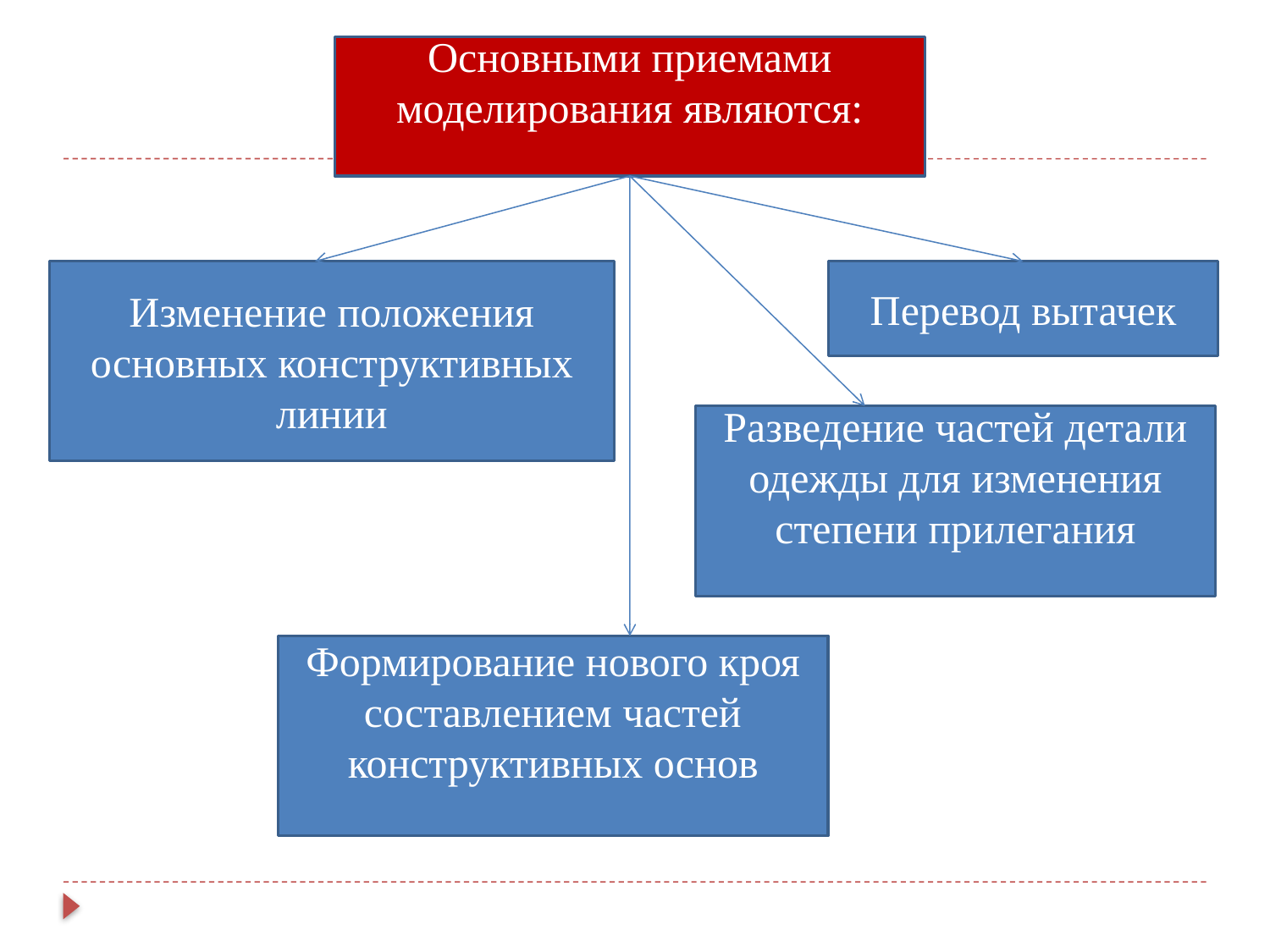

#
Основными приемами моделирования являются:
Изменение положения основных конструктивных линии
Перевод вытачек
Разведение частей детали одежды для изменения степени прилегания
Формирование нового кроя составлением частей конструктивных основ